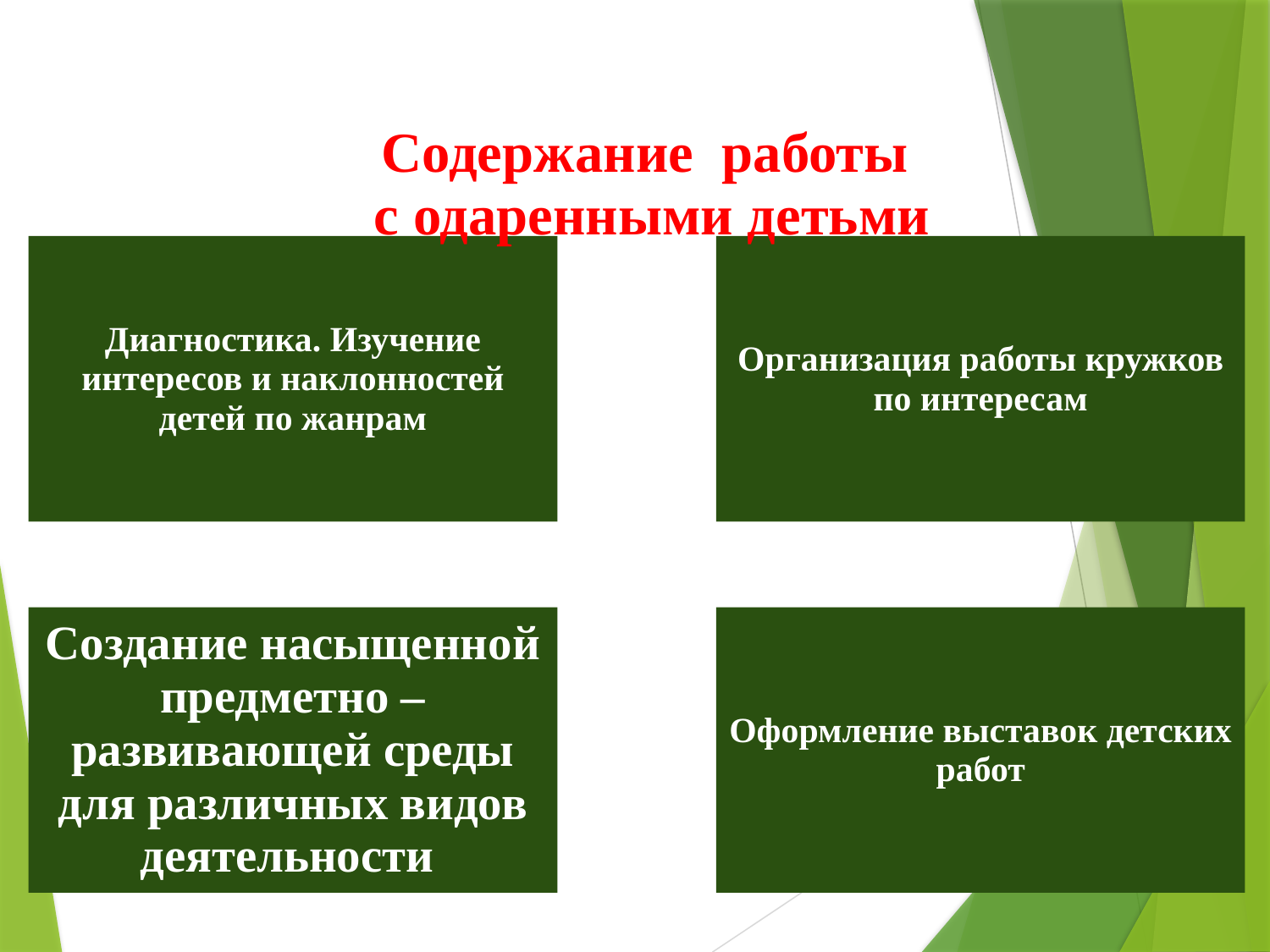

Содержание  работы
с одаренными детьми
Диагностика. Изучение интересов и наклонностей детей по жанрам
Организация работы кружков по интересам
Создание насыщенной предметно – развивающей среды для различных видов деятельности
Оформление выставок детских работ